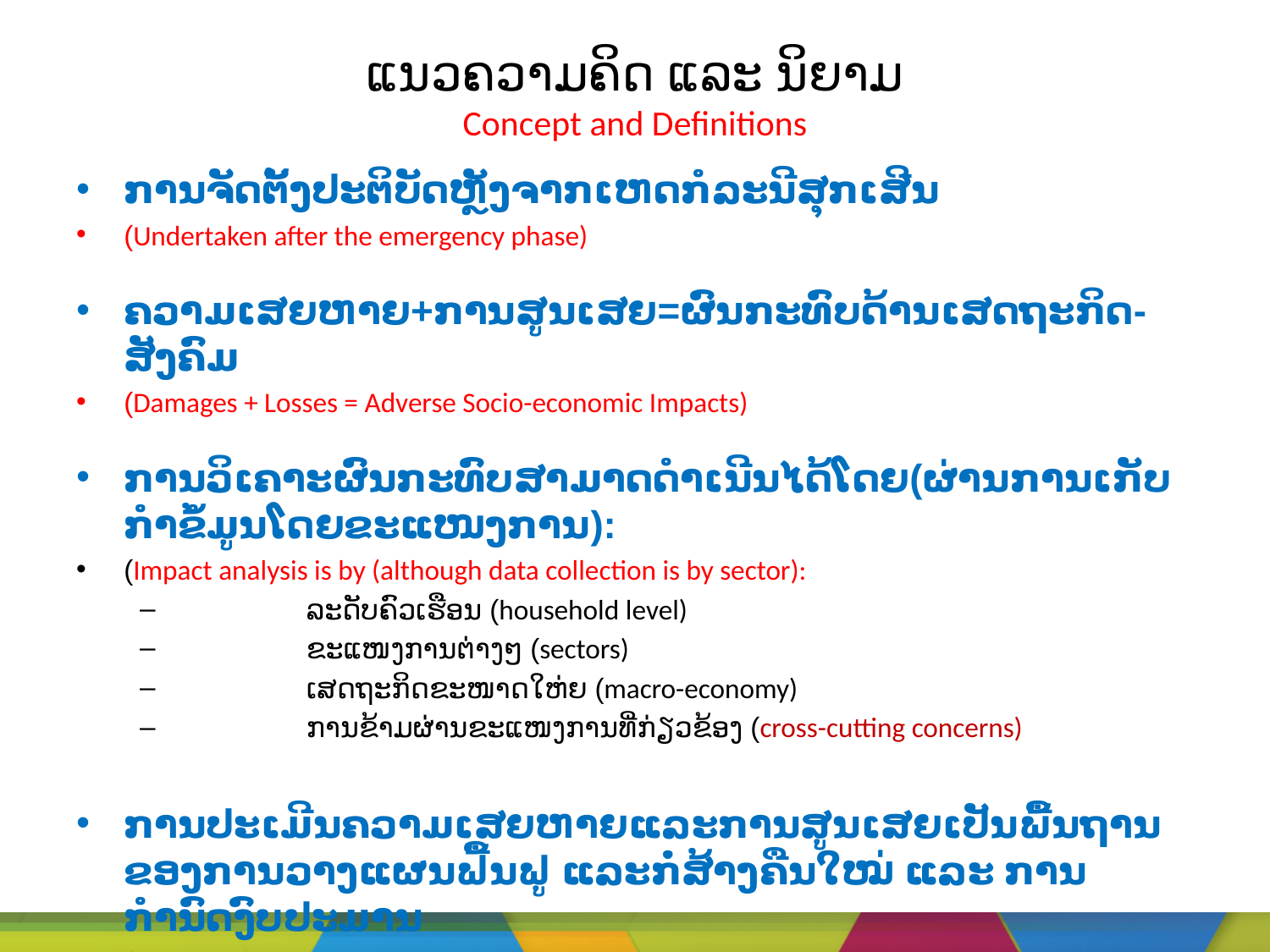

# ແນວຄວາມຄິດ ແລະ ນິຍາມ Concept and Definitions
ການຈັດຕັ້ງປະຕິບັດຫຼັງຈາກເຫດກໍລະນີສຸກເສີນ
(Undertaken after the emergency phase)

ຄວາມເສຍຫາຍ+ການສູນເສຍ=ຜົນກະທົບດ້ານເສດຖະກິດ-ສັງຄົມ
(Damages + Losses = Adverse Socio-economic Impacts)

ການວິເຄາະຜົນກະທົບສາມາດດຳເນີນໄດ້ໂດຍ(ຜ່ານການເກັບກຳຂໍ້ມູນໂດຍຂະແໜງການ):
(Impact analysis is by (although data collection is by sector):
	ລະດັບຄົວເຮືອນ (household level)
	ຂະແໜງການຕ່າງໆ (sectors)
	ເສດຖະກິດຂະໜາດໃຫ່ຍ (macro-economy)
	ການຂ້າມຜ່ານຂະແໜງການທີ່ກ່ຽວຂ້ອງ (cross-cutting concerns)

ການປະເມີນຄວາມເສຍຫາຍແລະການສູນເສຍເປັນພື້ນຖານຂອງການວາງແຜນຟື້ນຟູ ແລະກໍ່ສ້າງຄືນໃໝ່ ແລະ ການກຳນົດງົບປະມານ
(Assessment of damages and losses as basis of recovery and reconstruction planning and budgeting )